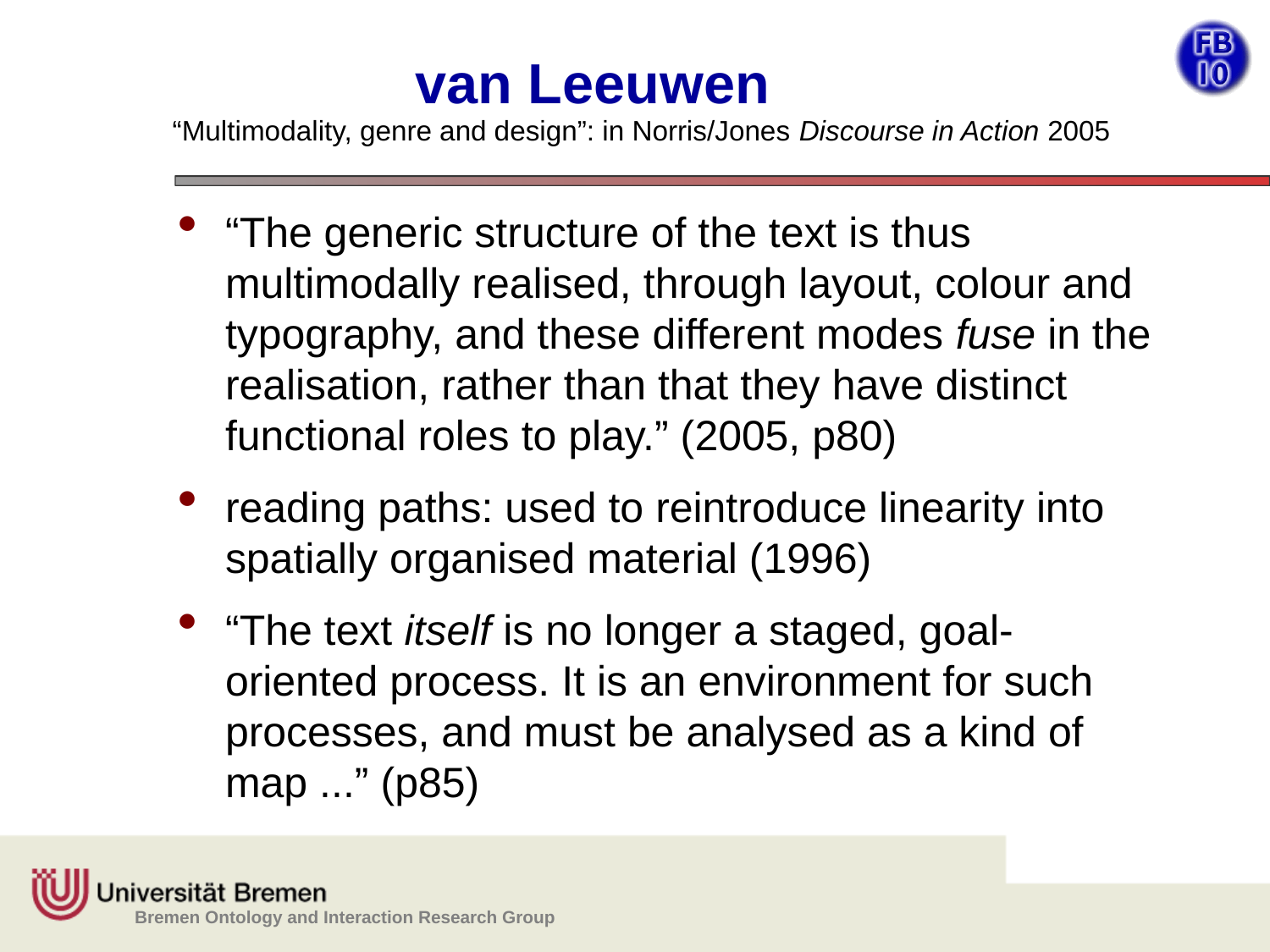

# van Leeuwen
“Multimodality, genre and design”: in Norris/Jones Discourse in Action 2005
“The generic structure of the text is thus multimodally realised, through layout, colour and typography, and these different modes fuse in the realisation, rather than that they have distinct functional roles to play.” (2005, p80)
reading paths: used to reintroduce linearity into spatially organised material (1996)
“The text itself is no longer a staged, goal-oriented process. It is an environment for such processes, and must be analysed as a kind of map ...” (p85)